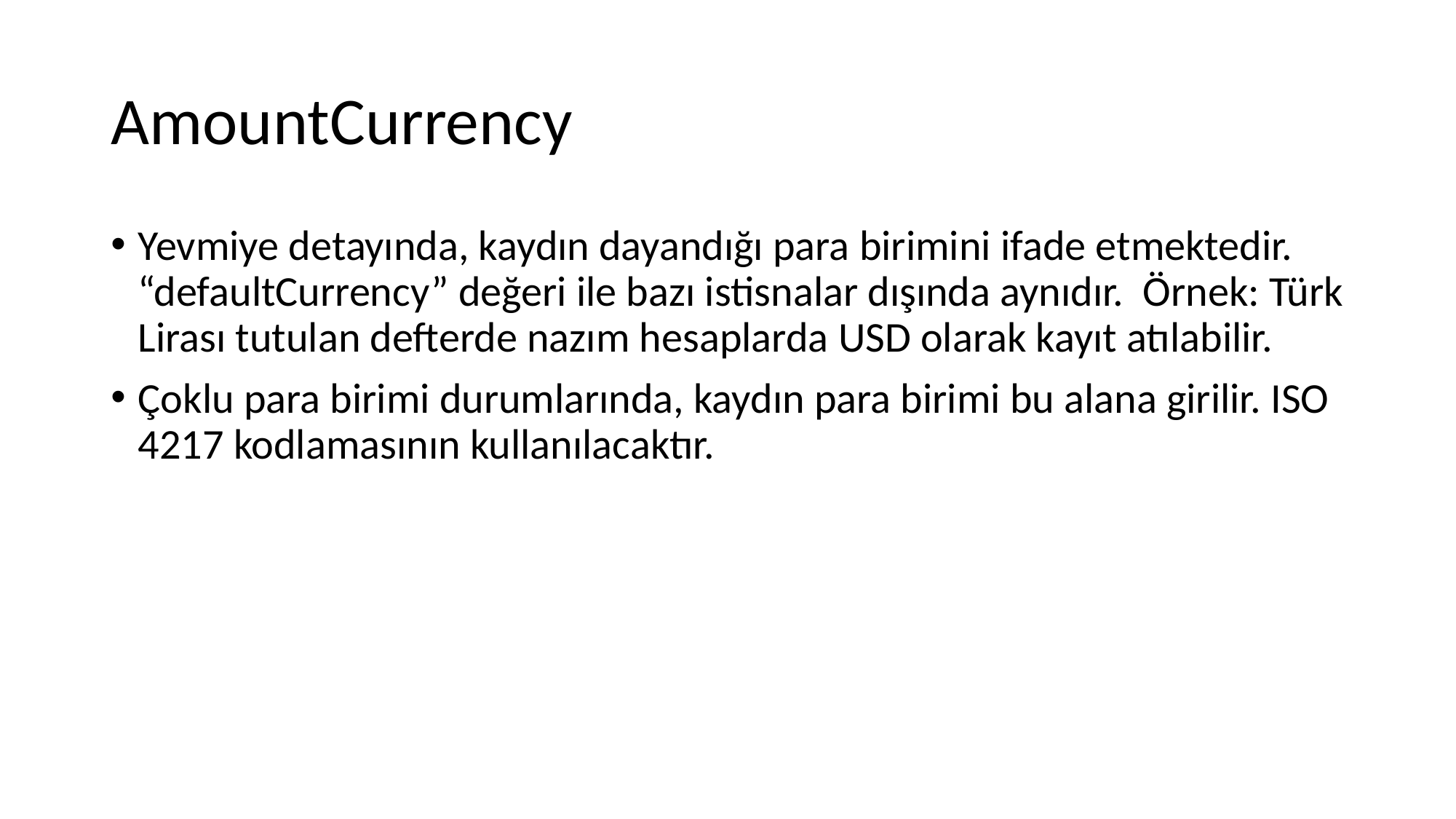

# AmountCurrency
Yevmiye detayında, kaydın dayandığı para birimini ifade etmektedir. “defaultCurrency” değeri ile bazı istisnalar dışında aynıdır.  Örnek: Türk Lirası tutulan defterde nazım hesaplarda USD olarak kayıt atılabilir.
Çoklu para birimi durumlarında, kaydın para birimi bu alana girilir. ISO 4217 kodlamasının kullanılacaktır.